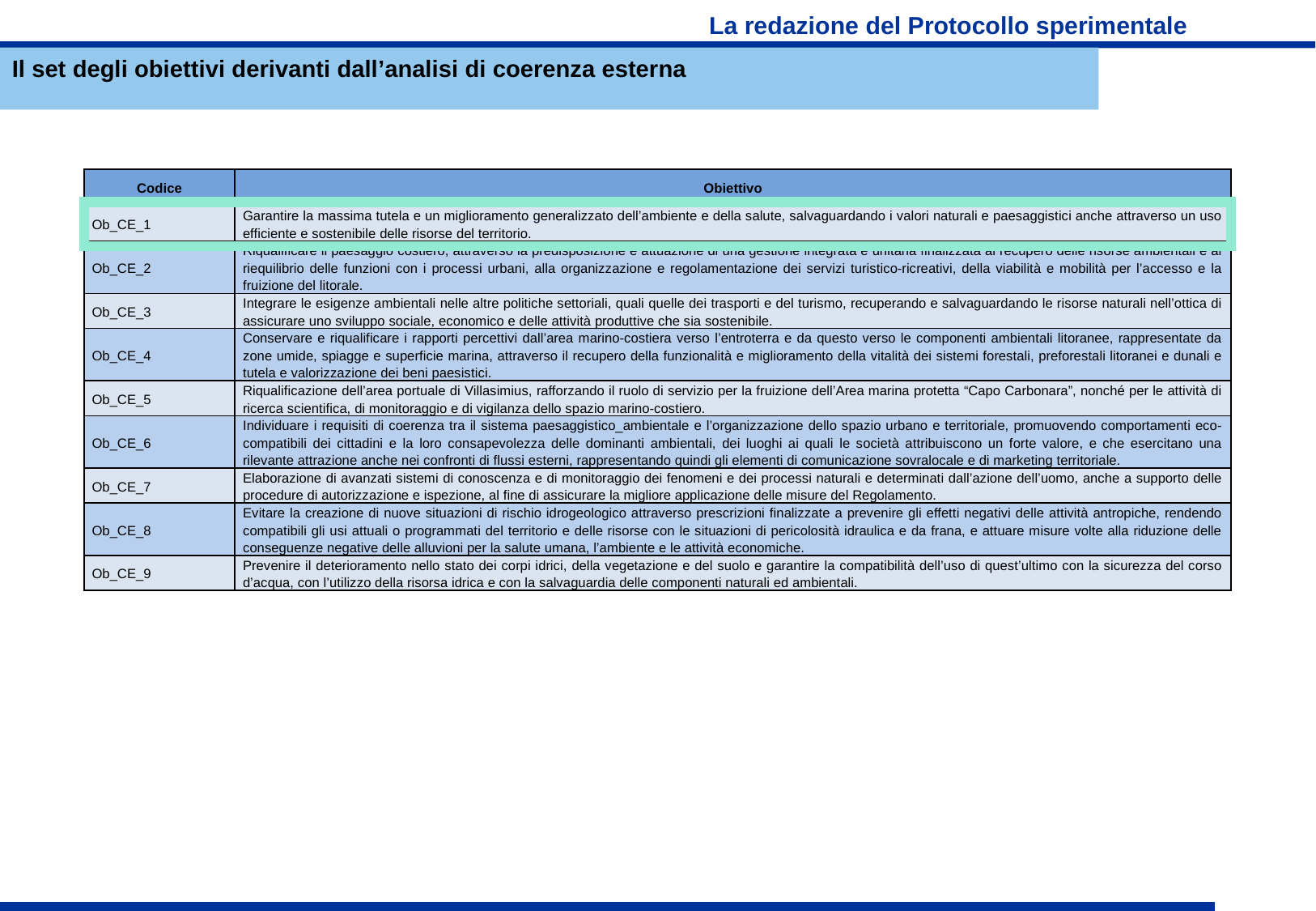

# La redazione del Protocollo sperimentale
Il set degli obiettivi derivanti dall’analisi di coerenza esterna
| Codice | Obiettivo |
| --- | --- |
| Ob\_CE\_1 | Garantire la massima tutela e un miglioramento generalizzato dell’ambiente e della salute, salvaguardando i valori naturali e paesaggistici anche attraverso un uso efficiente e sostenibile delle risorse del territorio. |
| Ob\_CE\_2 | Riqualificare il paesaggio costiero, attraverso la predisposizione e attuazione di una gestione integrata e unitaria finalizzata al recupero delle risorse ambientali e al riequilibrio delle funzioni con i processi urbani, alla organizzazione e regolamentazione dei servizi turistico-ricreativi, della viabilità e mobilità per l’accesso e la fruizione del litorale. |
| Ob\_CE\_3 | Integrare le esigenze ambientali nelle altre politiche settoriali, quali quelle dei trasporti e del turismo, recuperando e salvaguardando le risorse naturali nell’ottica di assicurare uno sviluppo sociale, economico e delle attività produttive che sia sostenibile. |
| Ob\_CE\_4 | Conservare e riqualificare i rapporti percettivi dall’area marino-costiera verso l’entroterra e da questo verso le componenti ambientali litoranee, rappresentate da zone umide, spiagge e superficie marina, attraverso il recupero della funzionalità e miglioramento della vitalità dei sistemi forestali, preforestali litoranei e dunali e tutela e valorizzazione dei beni paesistici. |
| Ob\_CE\_5 | Riqualificazione dell’area portuale di Villasimius, rafforzando il ruolo di servizio per la fruizione dell’Area marina protetta “Capo Carbonara”, nonché per le attività di ricerca scientifica, di monitoraggio e di vigilanza dello spazio marino-costiero. |
| Ob\_CE\_6 | Individuare i requisiti di coerenza tra il sistema paesaggistico\_ambientale e l’organizzazione dello spazio urbano e territoriale, promuovendo comportamenti eco-compatibili dei cittadini e la loro consapevolezza delle dominanti ambientali, dei luoghi ai quali le società attribuiscono un forte valore, e che esercitano una rilevante attrazione anche nei confronti di flussi esterni, rappresentando quindi gli elementi di comunicazione sovralocale e di marketing territoriale. |
| Ob\_CE\_7 | Elaborazione di avanzati sistemi di conoscenza e di monitoraggio dei fenomeni e dei processi naturali e determinati dall’azione dell’uomo, anche a supporto delle procedure di autorizzazione e ispezione, al fine di assicurare la migliore applicazione delle misure del Regolamento. |
| Ob\_CE\_8 | Evitare la creazione di nuove situazioni di rischio idrogeologico attraverso prescrizioni finalizzate a prevenire gli effetti negativi delle attività antropiche, rendendo compatibili gli usi attuali o programmati del territorio e delle risorse con le situazioni di pericolosità idraulica e da frana, e attuare misure volte alla riduzione delle conseguenze negative delle alluvioni per la salute umana, l’ambiente e le attività economiche. |
| Ob\_CE\_9 | Prevenire il deterioramento nello stato dei corpi idrici, della vegetazione e del suolo e garantire la compatibilità dell’uso di quest’ultimo con la sicurezza del corso d’acqua, con l’utilizzo della risorsa idrica e con la salvaguardia delle componenti naturali ed ambientali. |